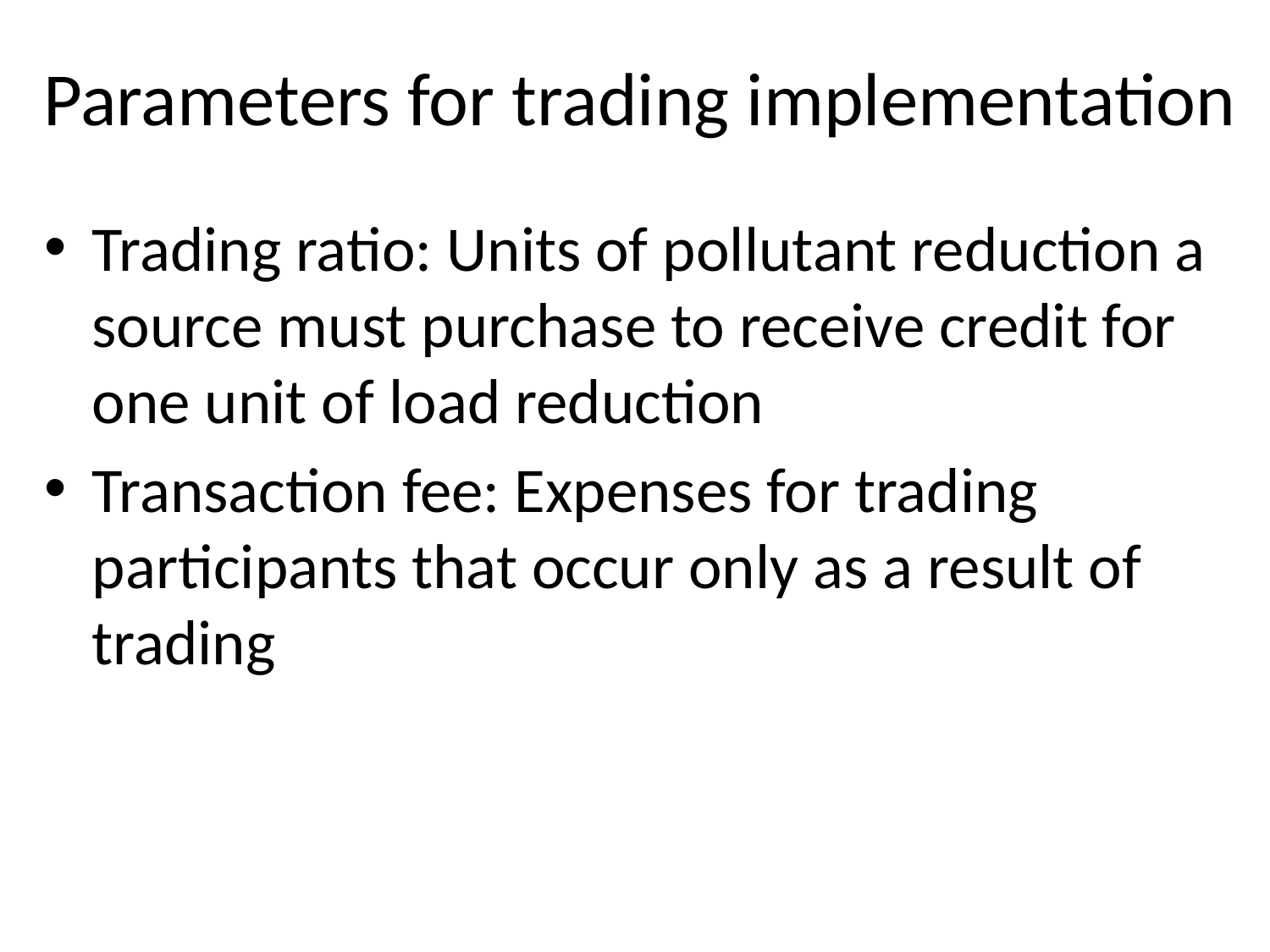

# Parameters for trading implementation
Trading ratio: Units of pollutant reduction a source must purchase to receive credit for one unit of load reduction
Transaction fee: Expenses for trading participants that occur only as a result of trading